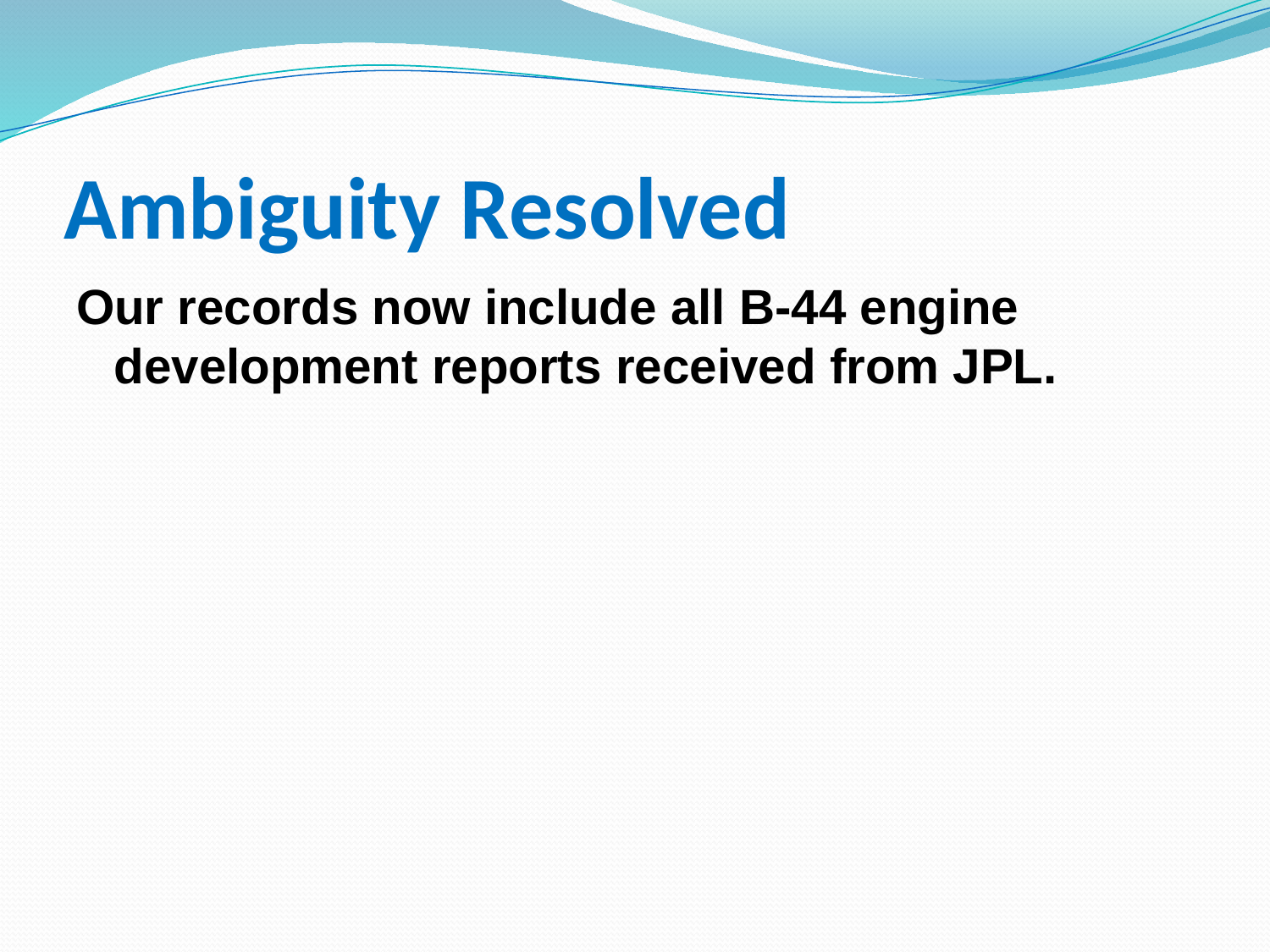

# Ambiguity Resolved
Our records now include all B-44 engine development reports received from JPL.